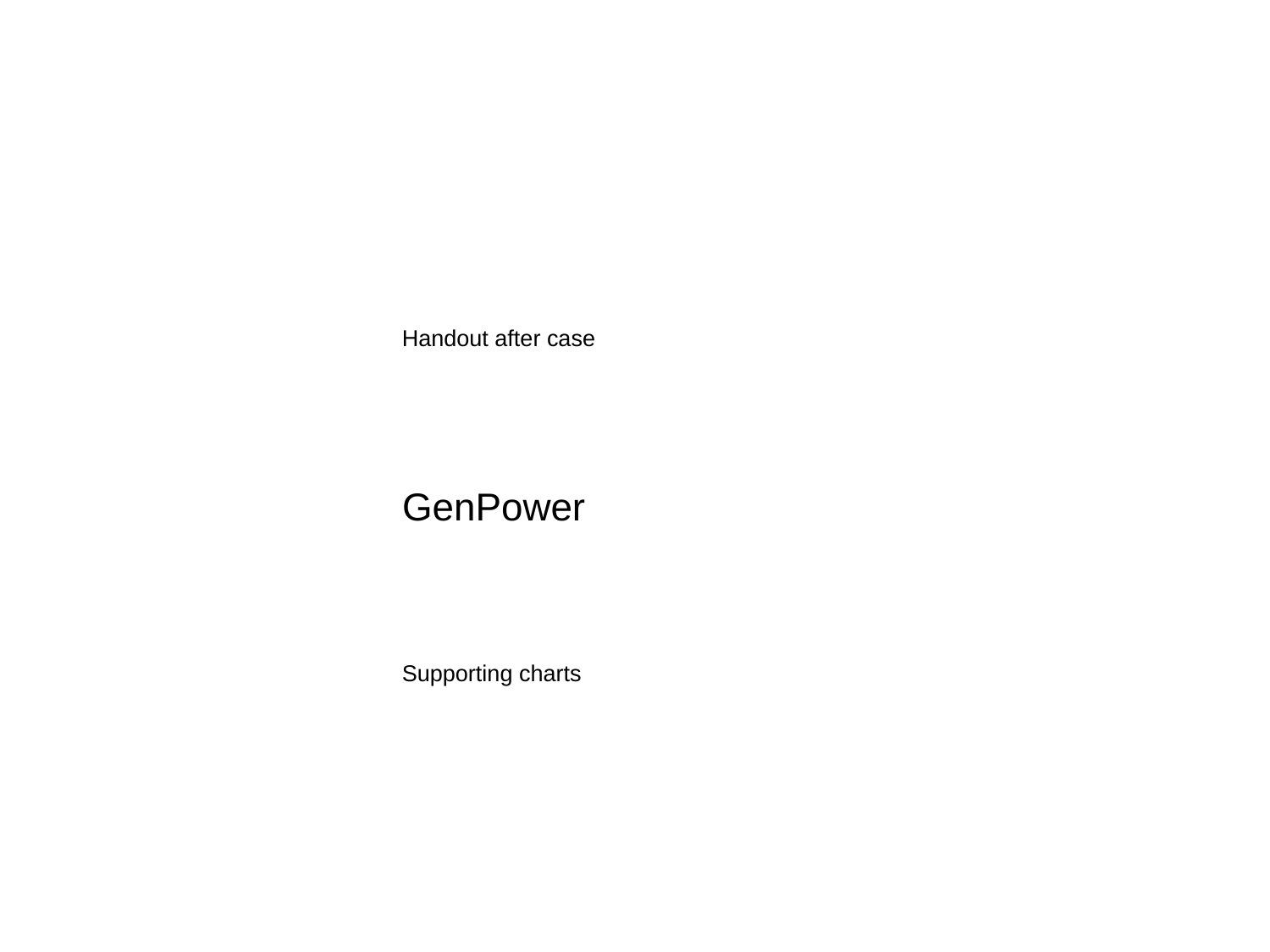

Handout after case
# GenPower
Supporting charts